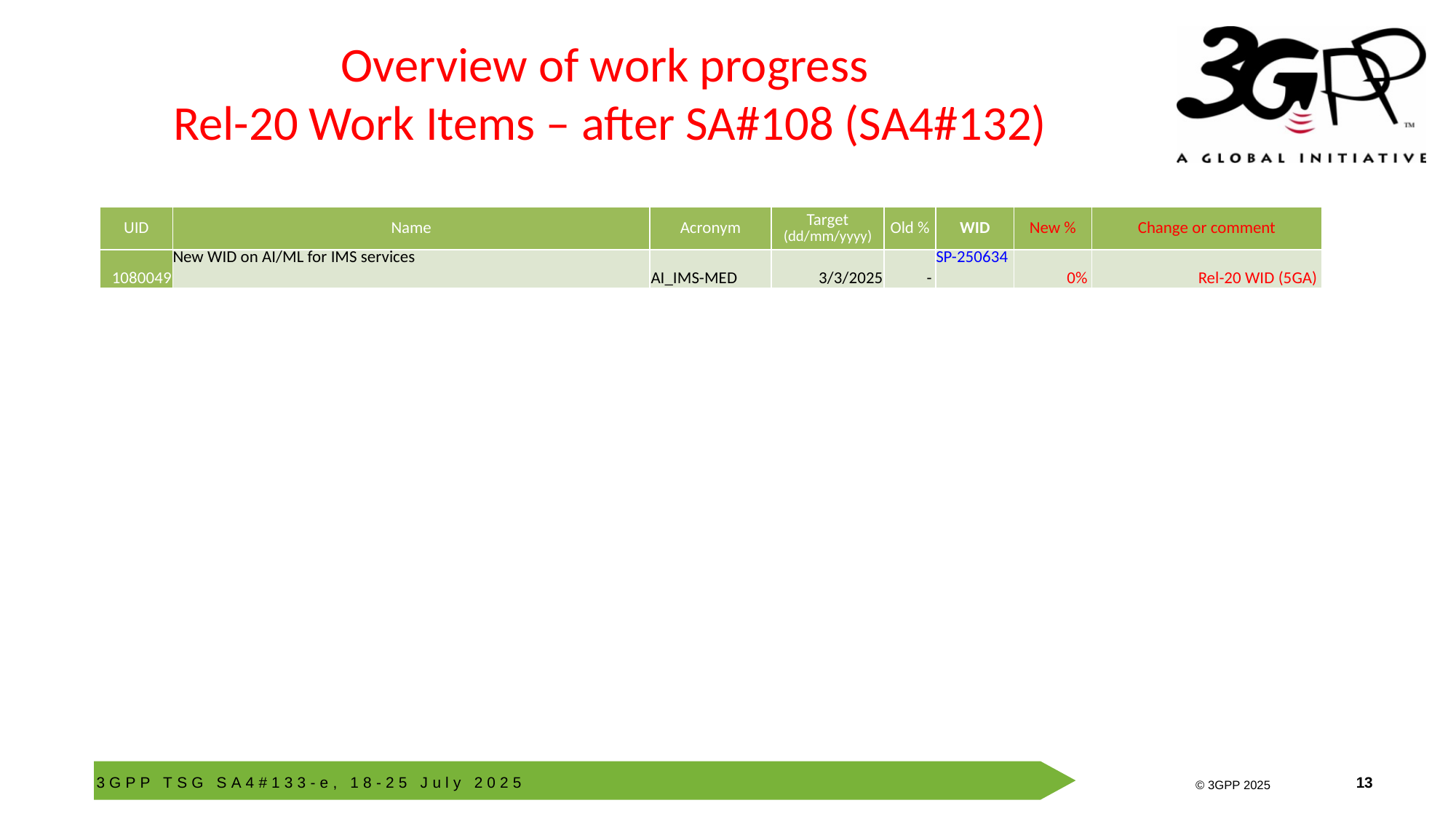

# Overview of work progress Rel-20 Work Items – after SA#108 (SA4#132)
| UID | Name | Acronym | Target (dd/mm/yyyy) | Old % | WID | New % | Change or comment |
| --- | --- | --- | --- | --- | --- | --- | --- |
| 1080049 | New WID on AI/ML for IMS services | AI\_IMS-MED | 3/3/2025 | - | SP-250634 | 0% | Rel-20 WID (5GA) |